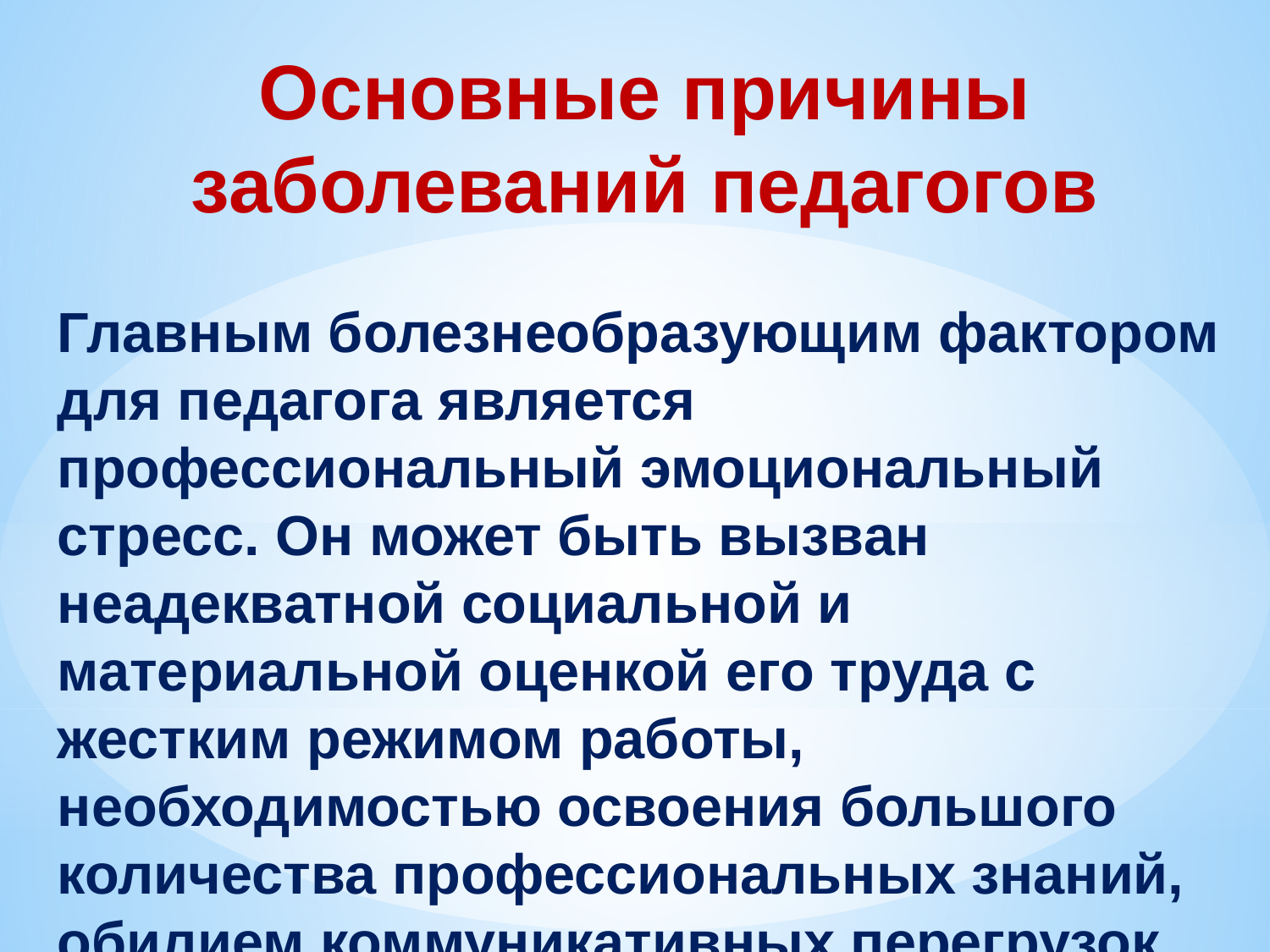

Основные причины заболеваний педагогов

Главным болезнеобразующим фактором для педагога является профессиональный эмоциональный стресс. Он может быть вызван неадекватной социальной и материальной оценкой его труда с жестким режимом работы, необходимостью освоения большого количества профессиональных знаний, обилием коммуникативных перегрузок из-за необходимости межличностного общения при значительном числе конфликтных и стрессовых ситуаций.